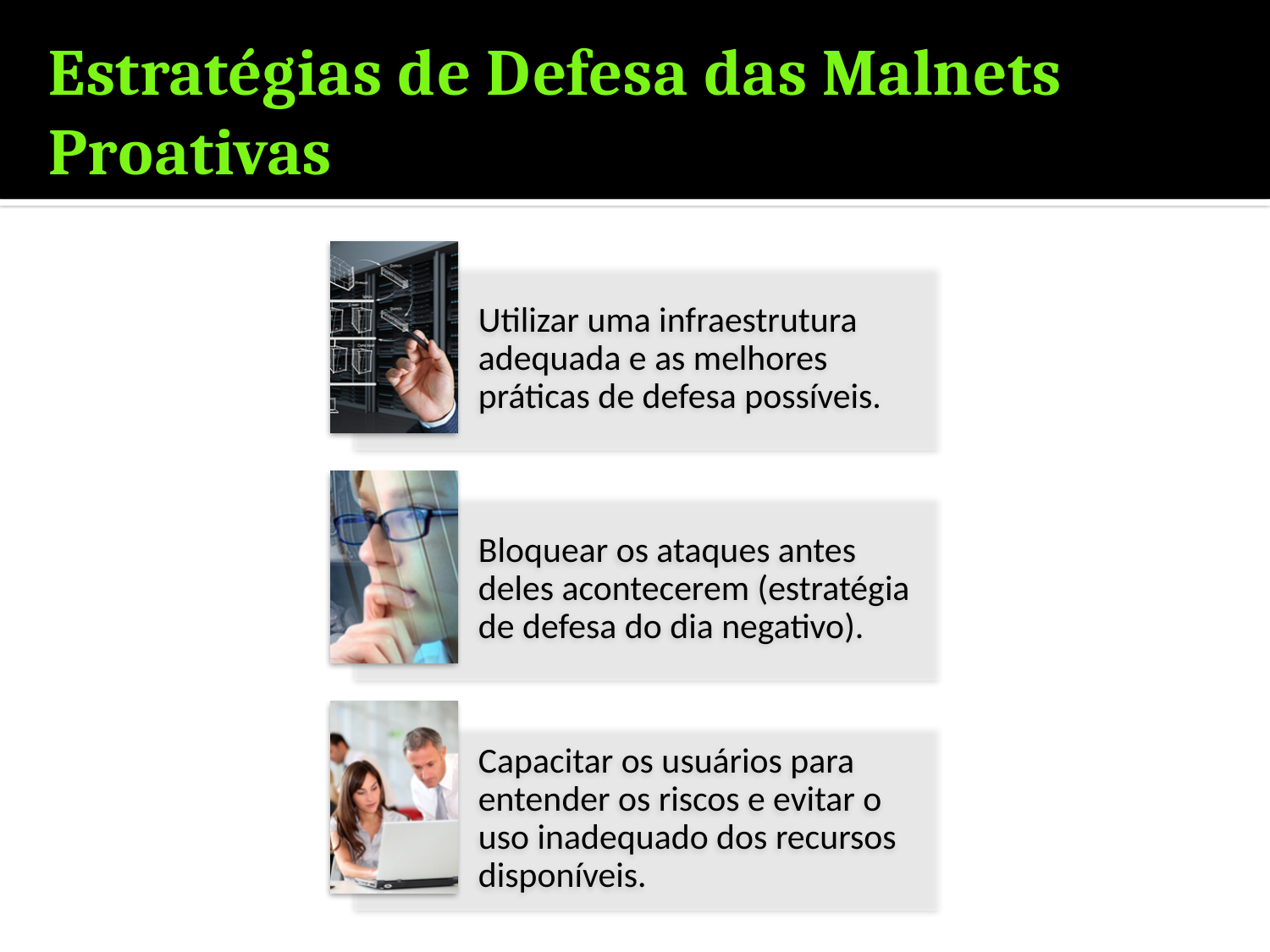

# Estratégias de Defesa das Malnets Proativas
Utilizar uma infraestrutura adequada e as melhores práticas de defesa possíveis.
Bloquear os ataques antes deles acontecerem (estratégia de defesa do dia negativo).
Capacitar os usuários para entender os riscos e evitar o uso inadequado dos recursos disponíveis.